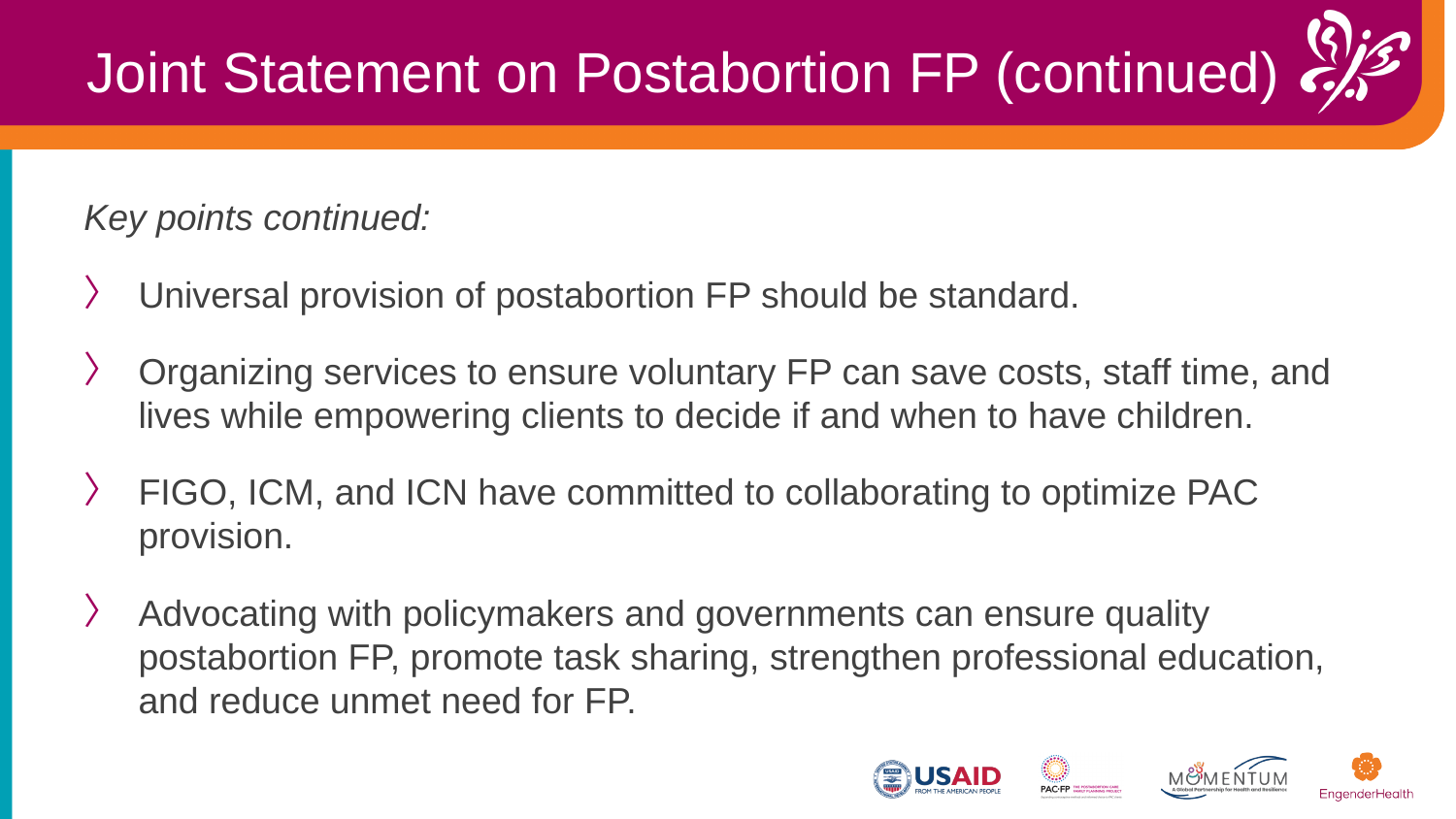

Joint Statement on Postabortion FP (continued)
Key points continued:
Universal provision of postabortion FP should be standard.
Organizing services to ensure voluntary FP can save costs, staff time, and lives while empowering clients to decide if and when to have children.
FIGO, ICM, and ICN have committed to collaborating to optimize PAC provision.
Advocating with policymakers and governments can ensure quality postabortion FP, promote task sharing, strengthen professional education, and reduce unmet need for FP.